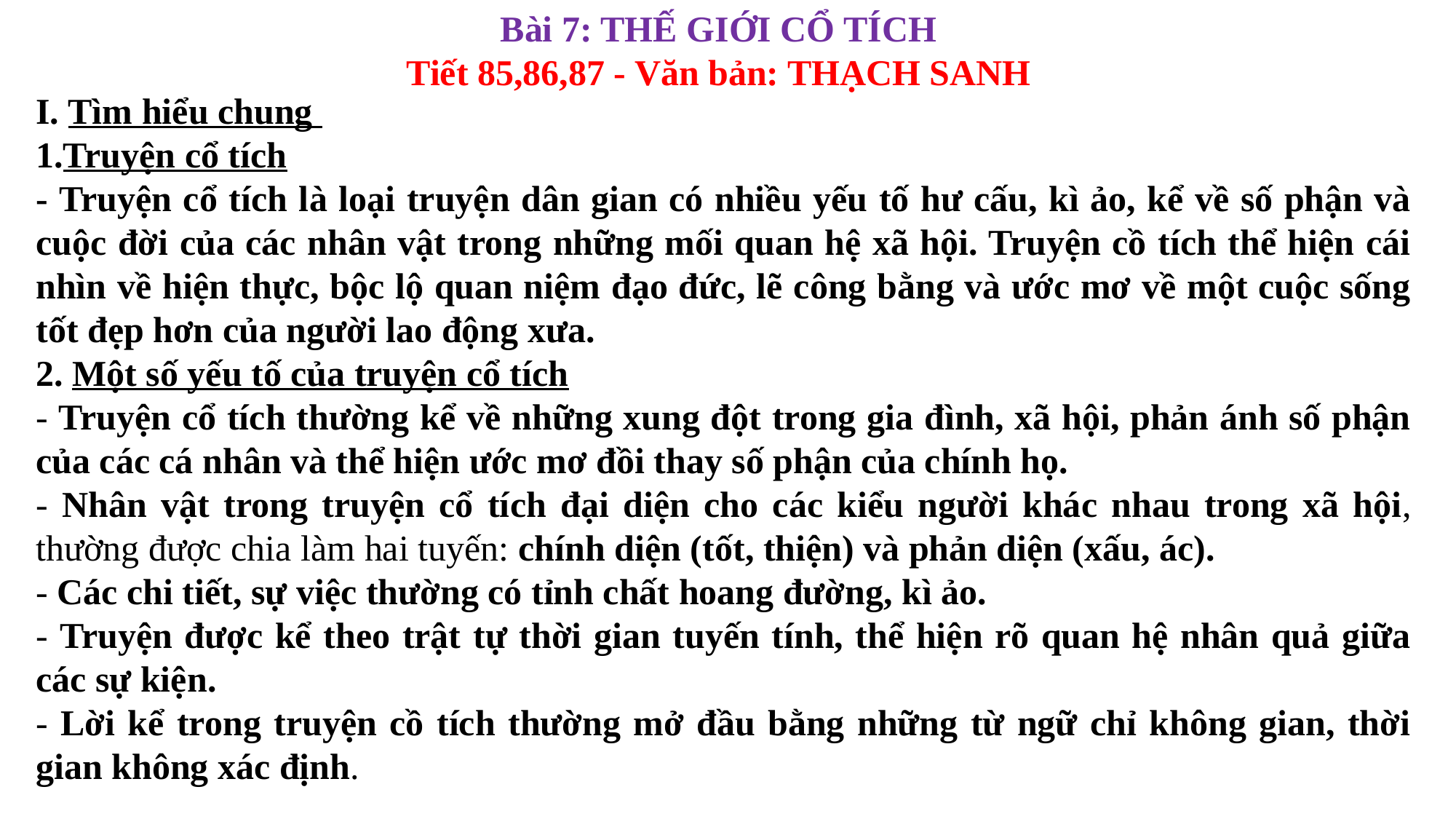

Bài 7: THẾ GIỚI CỔ TÍCH
Tiết 85,86,87 - Văn bản: THẠCH SANH
I. Tìm hiểu chung
1.Truyện cổ tích
- Truyện cổ tích là loại truyện dân gian có nhiều yếu tố hư cấu, kì ảo, kể về số phận và cuộc đời của các nhân vật trong những mối quan hệ xã hội. Truyện cồ tích thể hiện cái nhìn về hiện thực, bộc lộ quan niệm đạo đức, lẽ công bằng và ước mơ về một cuộc sống tốt đẹp hơn của người lao động xưa.
2. Một số yếu tố của truyện cổ tích
- Truyện cổ tích thường kể về những xung đột trong gia đình, xã hội, phản ánh số phận của các cá nhân và thể hiện ước mơ đồi thay số phận của chính họ.
- Nhân vật trong truyện cổ tích đại diện cho các kiểu người khác nhau trong xã hội, thường được chia làm hai tuyến: chính diện (tốt, thiện) và phản diện (xấu, ác).
- Các chi tiết, sự việc thường có tỉnh chất hoang đường, kì ảo.
- Truyện được kể theo trật tự thời gian tuyến tính, thể hiện rõ quan hệ nhân quả giữa các sự kiện.
- Lời kể trong truyện cồ tích thường mở đầu bằng những từ ngữ chỉ không gian, thời gian không xác định.